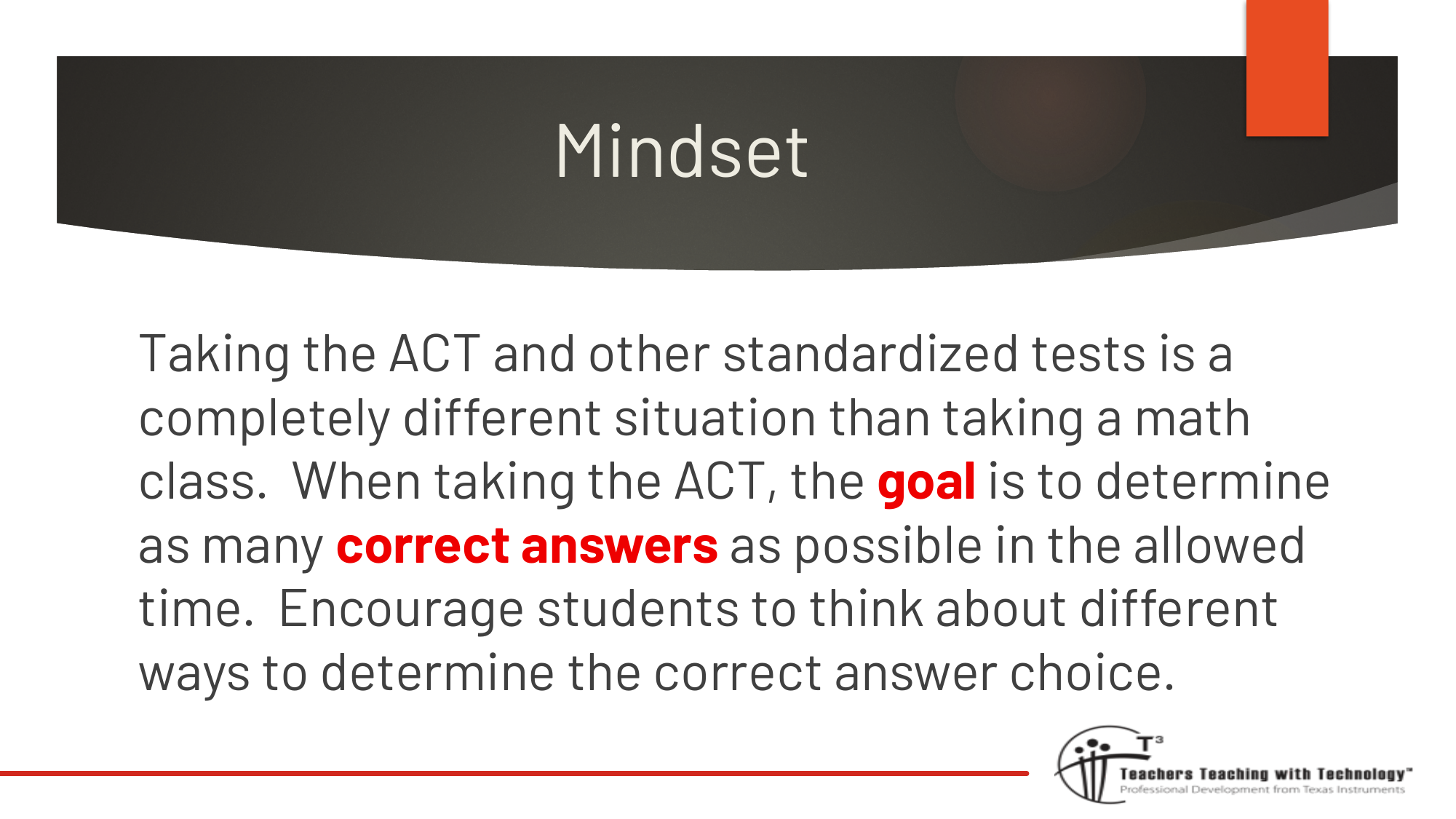

# Mindset
Taking the ACT and other standardized tests is a completely different situation than taking a math class.  When taking the ACT, the goal is to determine as many correct answers as possible in the allowed time.  Encourage students to think about different ways to determine the correct answer choice.